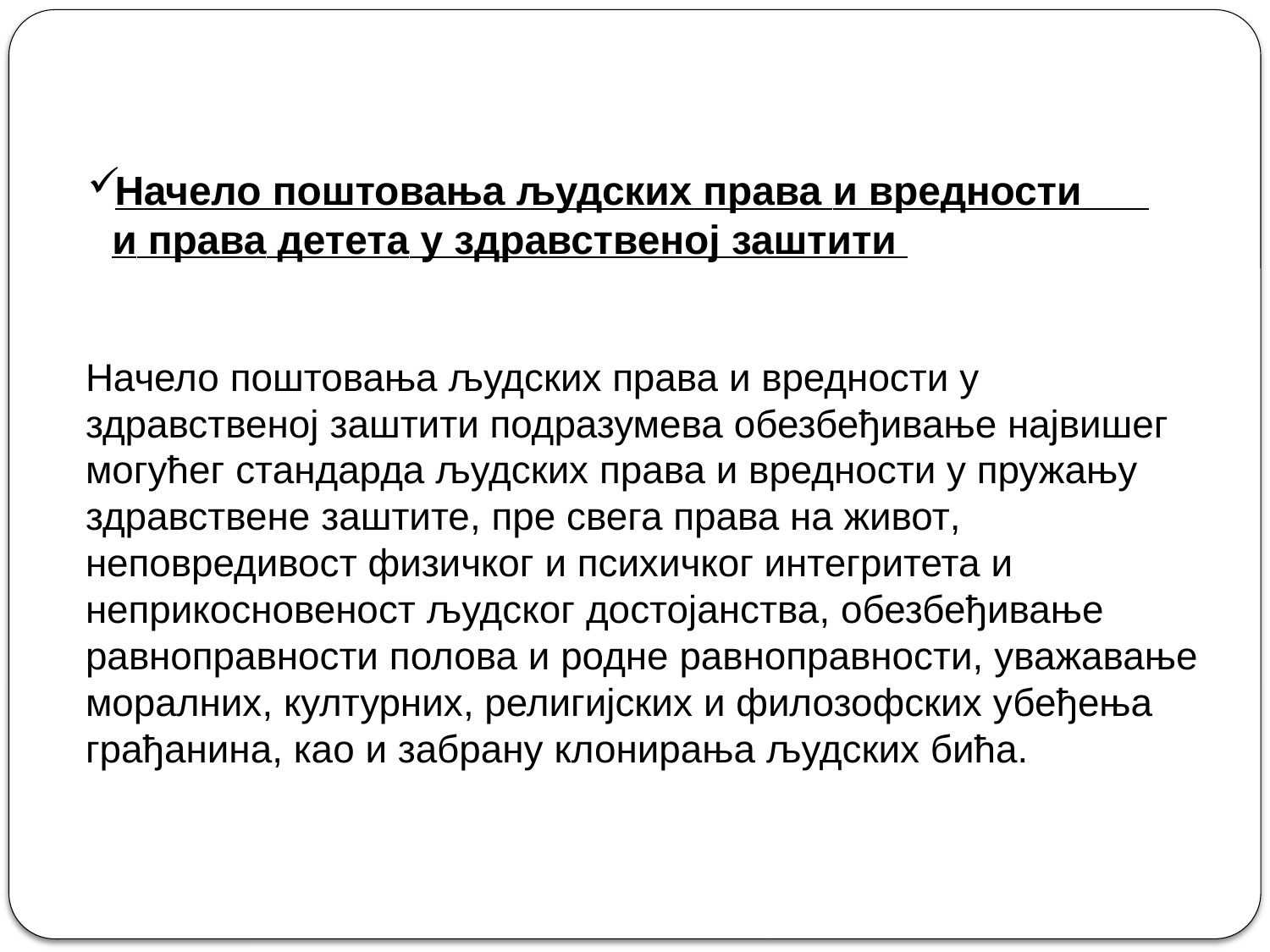

# Начело поштовања људских права и вредности и права детета у здравственој заштити
	Начело поштовања људских права и вредности у здравственој заштити подразумева обезбеђивање највишег могућег стандарда људских права и вредности у пружању здравствене заштите, пре свега права на живот, неповредивост физичког и психичког интегритета и неприкосновеност људског достојанства, обезбеђивање равноправности полова и родне равноправности, уважавање моралних, културних, религијских и филозофских убеђења грађанина, као и забрану клонирања људских бића.